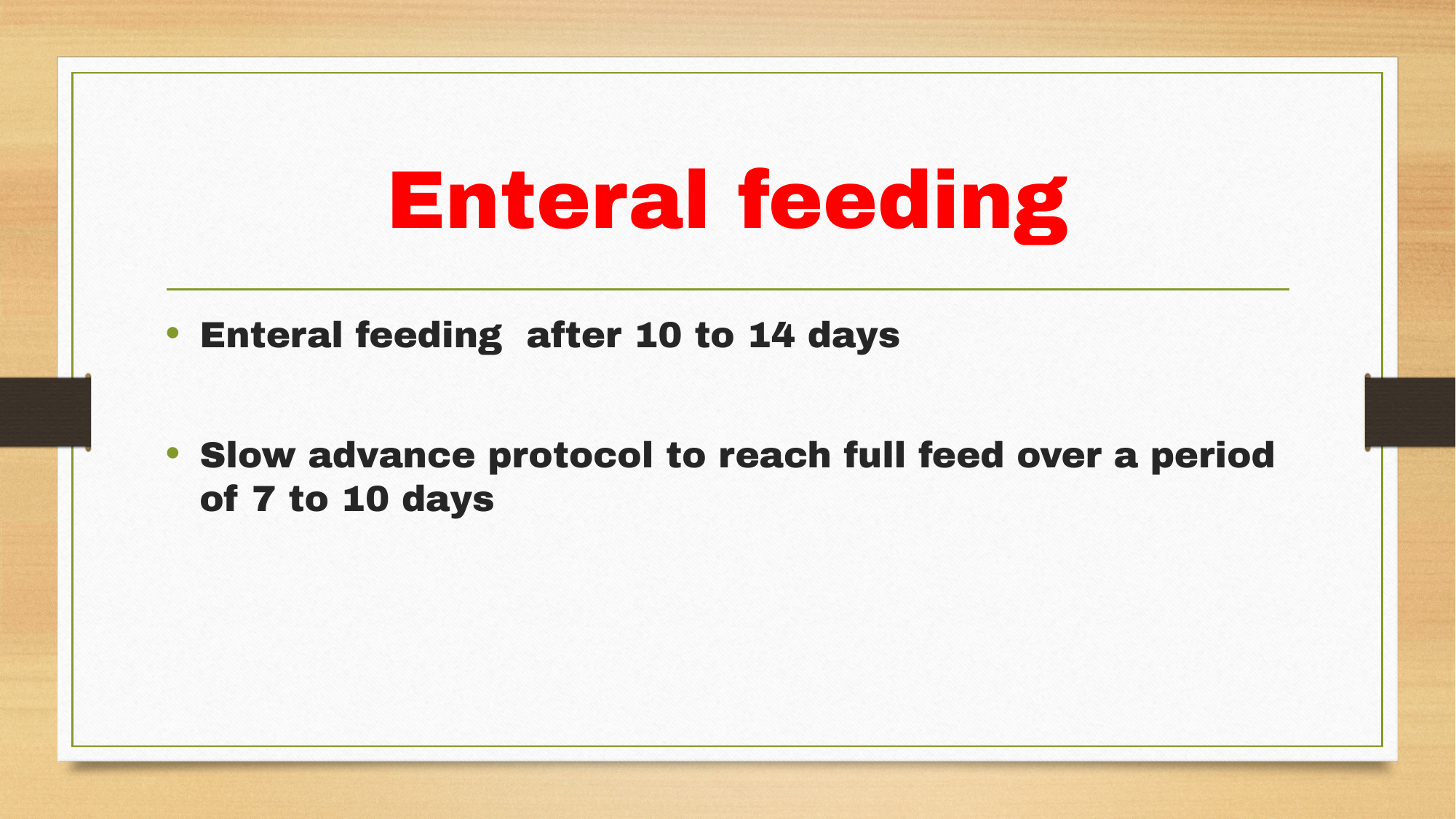

# Enteral feeding
Enteral feeding  after 10 to 14 days

Slow advance protocol to reach full feed over a period of 7 to 10 days